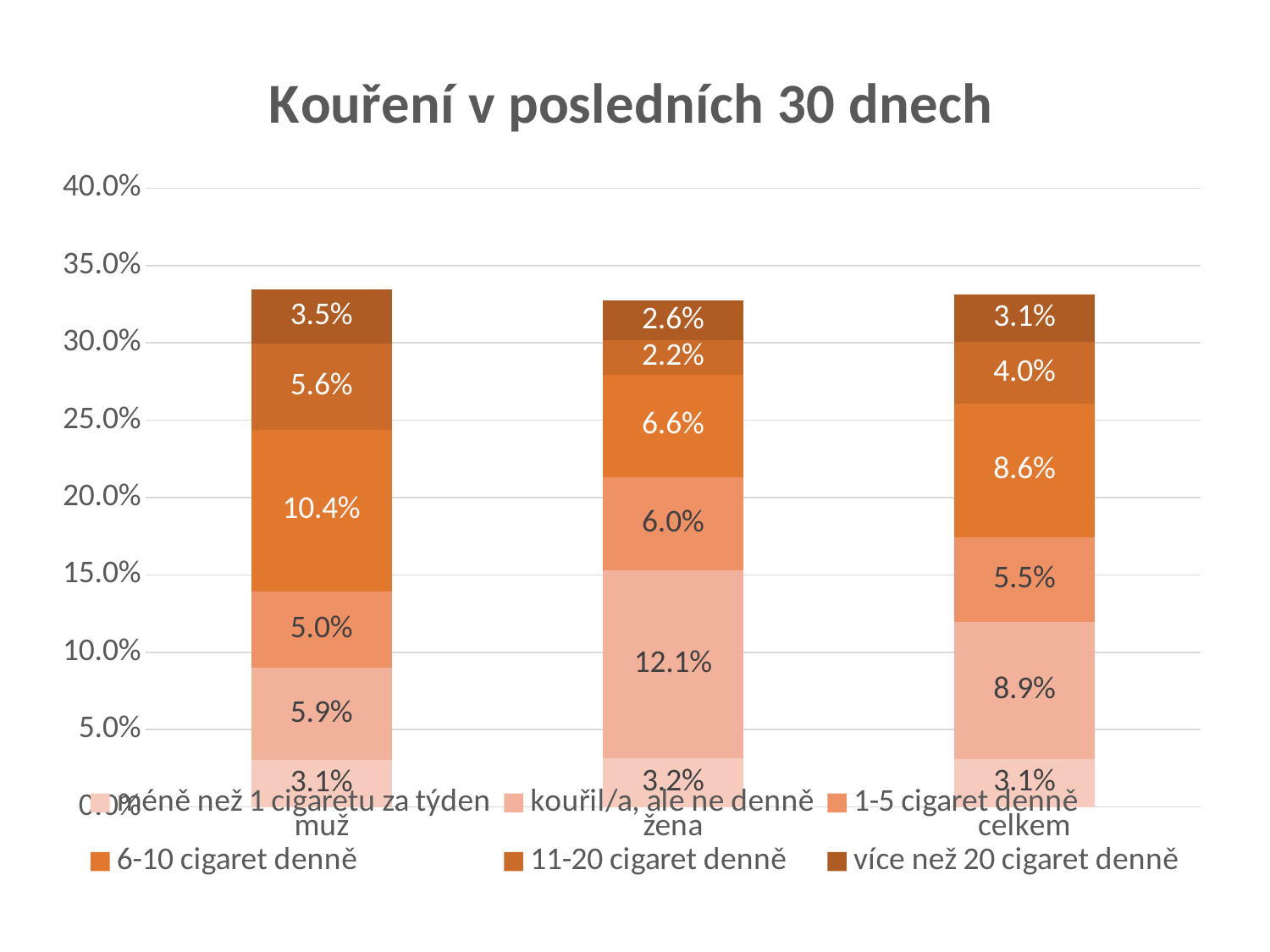

### Chart: Kouření v posledních 30 dnech

| Category | méně než 1 cigaretu za týden | kouřil/a, ale ne denně | 1-5 cigaret denně | 6-10 cigaret denně | 11-20 cigaret denně | více než 20 cigaret denně |
|---|---|---|---|---|---|---|
| muž | 0.030577459543221653 | 0.05925653466507267 | 0.049689273977709794 | 0.10436895276360851 | 0.055808163818752095 | 0.03494466236420982 |
| žena | 0.03155287205867078 | 0.12123849144053372 | 0.06047350037290456 | 0.06617299068443562 | 0.022235229737129075 | 0.025549083399538854 |
| celkem | 0.03103799143794982 | 0.08852073574990965 | 0.0547809455897671 | 0.08633508656988581 | 0.039957017048219835 | 0.030508627646450417 |